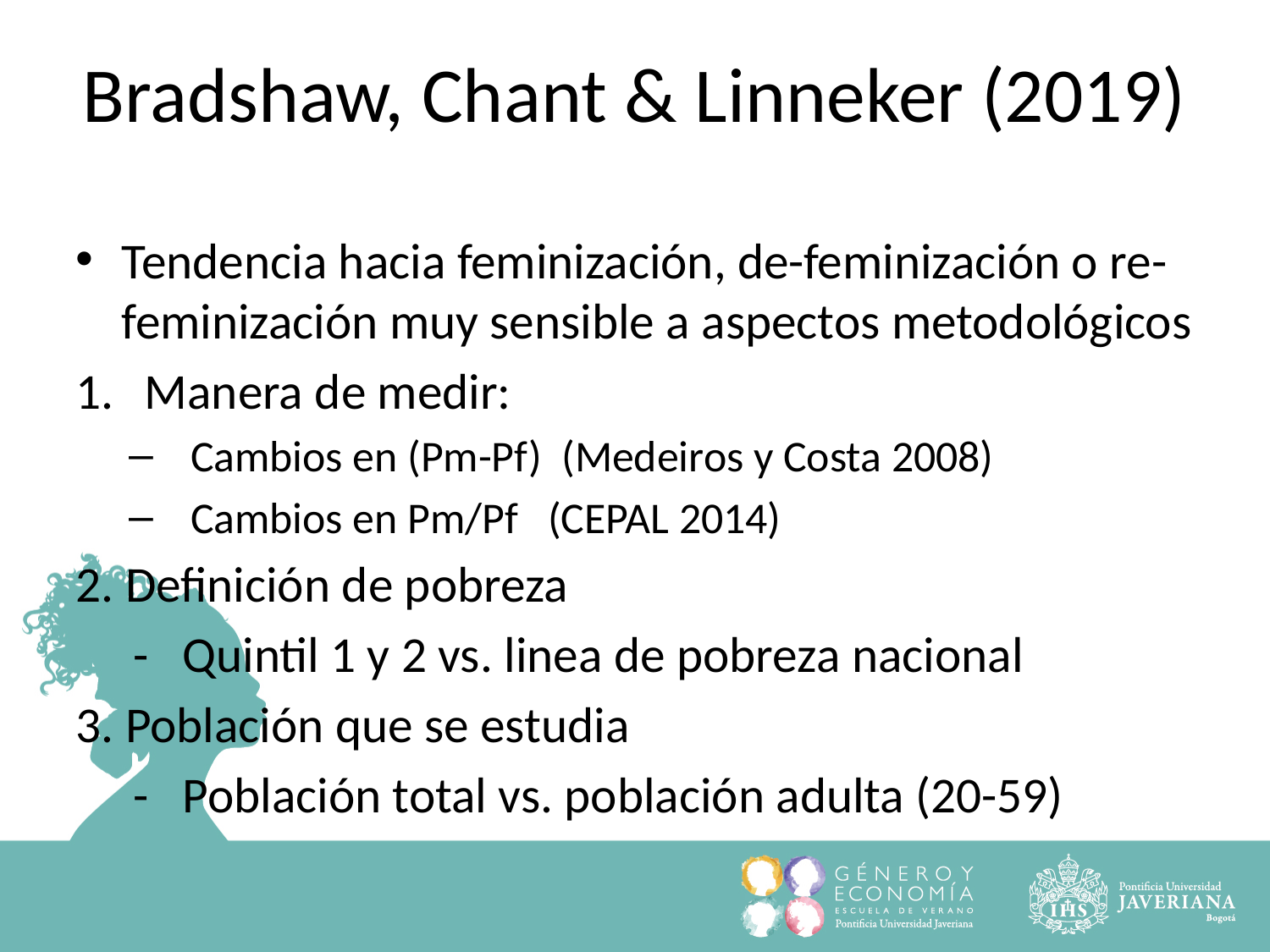

Bradshaw, Chant & Linneker (2019)
Tendencia hacia feminización, de-feminización o re-feminización muy sensible a aspectos metodológicos
Manera de medir:
Cambios en (Pm-Pf)  (Medeiros y Costa 2008)
Cambios en Pm/Pf   (CEPAL 2014)
2. Definición de pobreza
     -   Quintil 1 y 2 vs. linea de pobreza nacional
3. Población que se estudia
     -   Población total vs. población adulta (20-59)